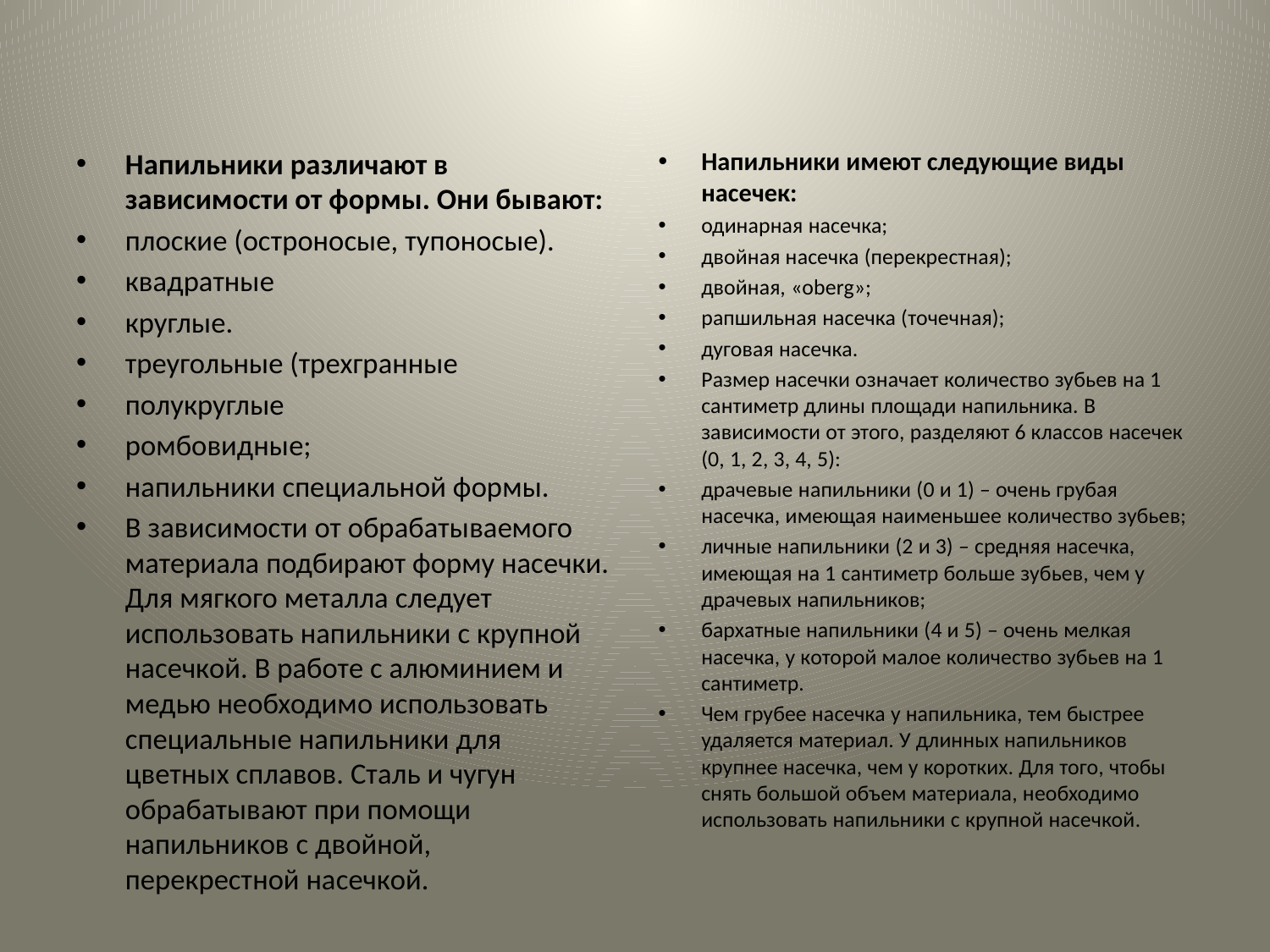

#
Напильники различают в зависимости от формы. Они бывают:
плоские (остроносые, тупоносые).
квадратные
круглые.
треугольные (трехгранные
полукруглые
ромбовидные;
напильники специальной формы.
В зависимости от обрабатываемого материала подбирают форму насечки. Для мягкого металла следует использовать напильники с крупной насечкой. В работе с алюминием и медью необходимо использовать специальные напильники для цветных сплавов. Сталь и чугун обрабатывают при помощи напильников с двойной, перекрестной насечкой.

Напильники имеют следующие виды насечек:
одинарная насечка;
двойная насечка (перекрестная);
двойная, «oberg»;
рапшильная насечка (точечная);
дуговая насечка.
Размер насечки означает количество зубьев на 1 сантиметр длины площади напильника. В зависимости от этого, разделяют 6 классов насечек (0, 1, 2, 3, 4, 5):
драчевые напильники (0 и 1) – очень грубая насечка, имеющая наименьшее количество зубьев;
личные напильники (2 и 3) – средняя насечка, имеющая на 1 сантиметр больше зубьев, чем у драчевых напильников;
бархатные напильники (4 и 5) – очень мелкая насечка, у которой малое количество зубьев на 1 сантиметр.
Чем грубее насечка у напильника, тем быстрее удаляется материал. У длинных напильников крупнее насечка, чем у коротких. Для того, чтобы снять большой объем материала, необходимо использовать напильники с крупной насечкой.